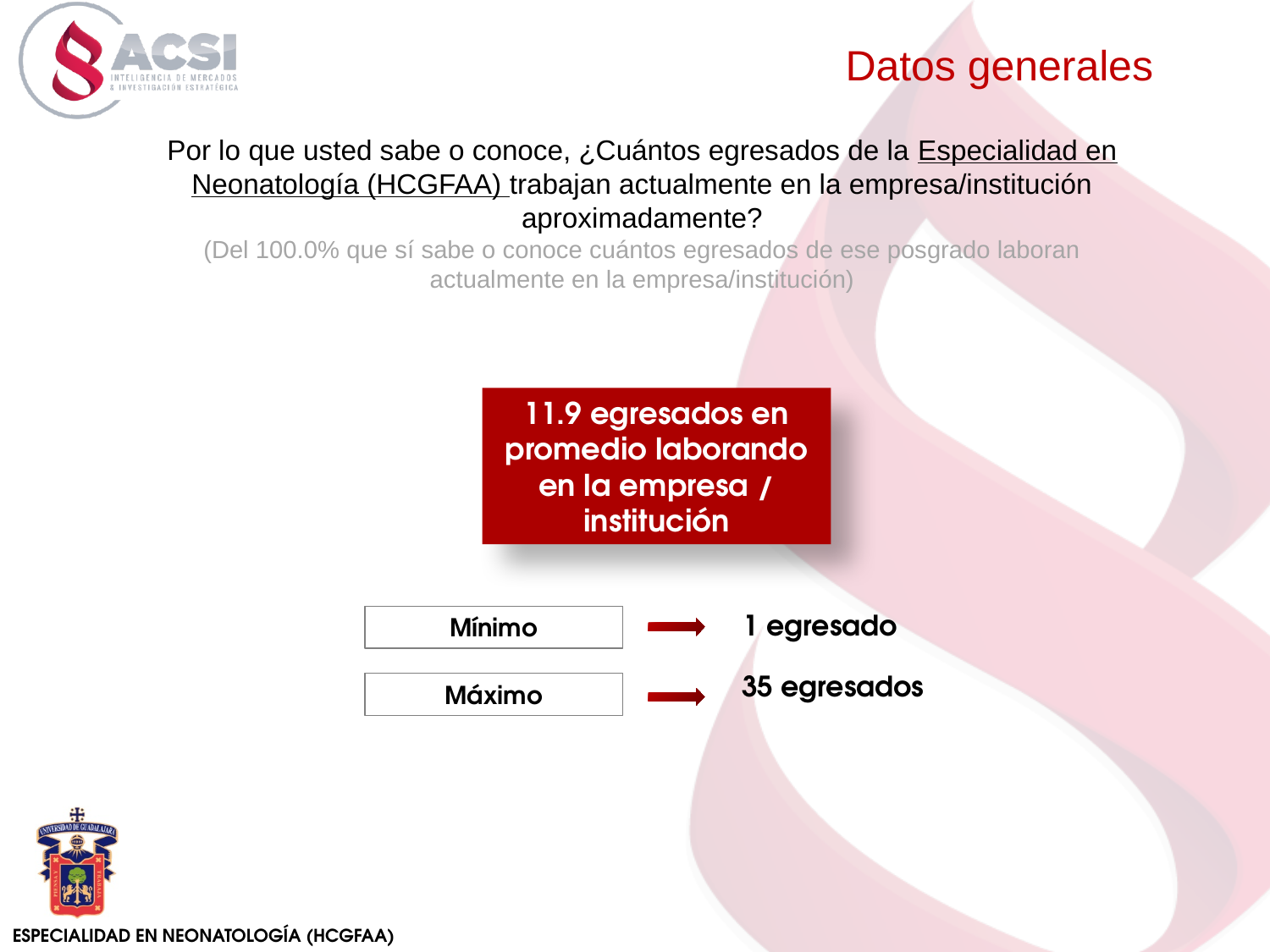

Datos generales
Por lo que usted sabe o conoce, ¿Cuántos egresados de la Especialidad en Neonatología (HCGFAA) trabajan actualmente en la empresa/institución aproximadamente?
(Del 100.0% que sí sabe o conoce cuántos egresados de ese posgrado laboran actualmente en la empresa/institución)

11.9 egresados en promedio laborando en la empresa / institución
1 egresado
Mínimo

35 egresados
Máximo